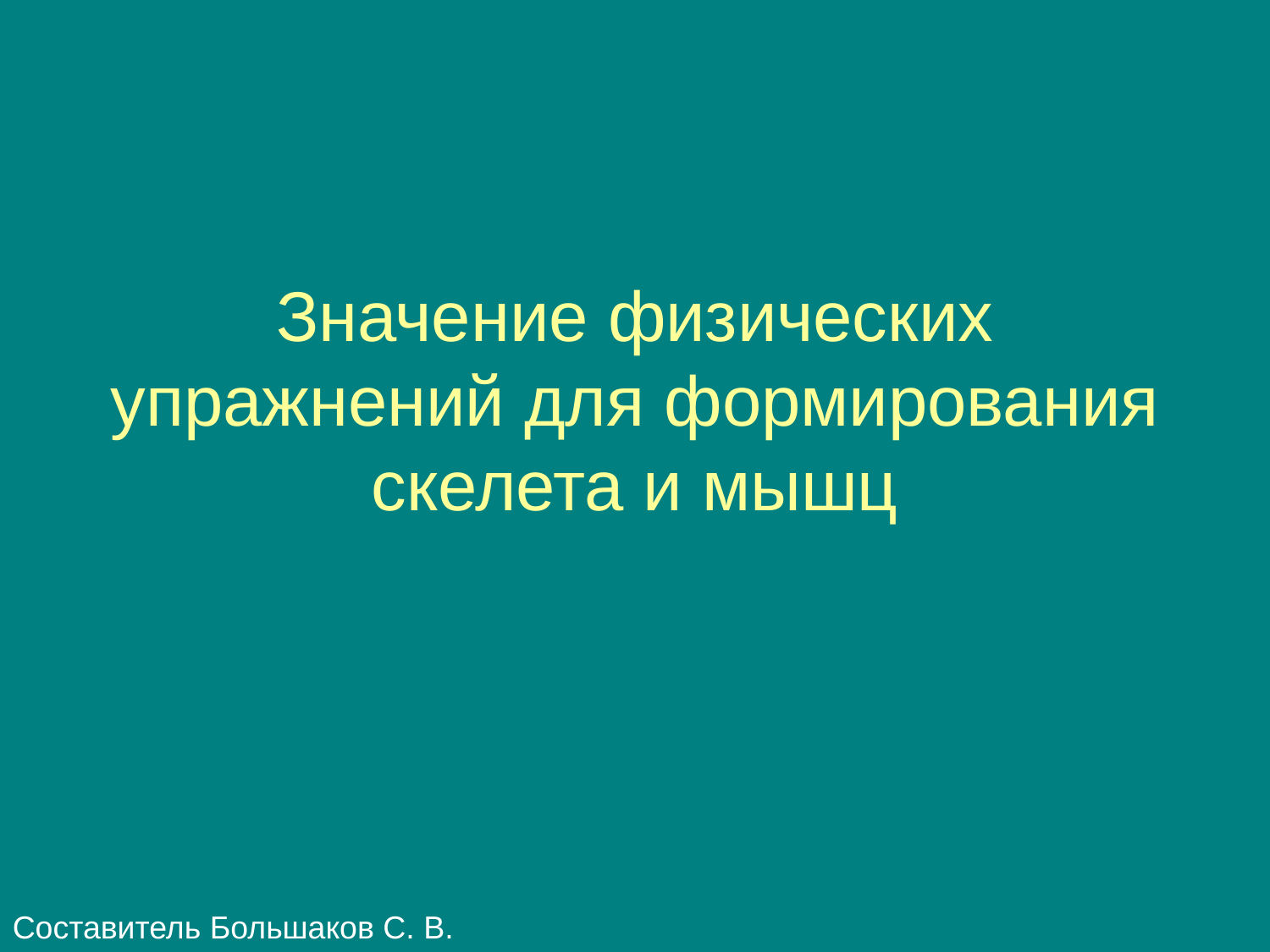

# Значение физических упражнений для формирования скелета и мышц
Составитель Большаков С. В.